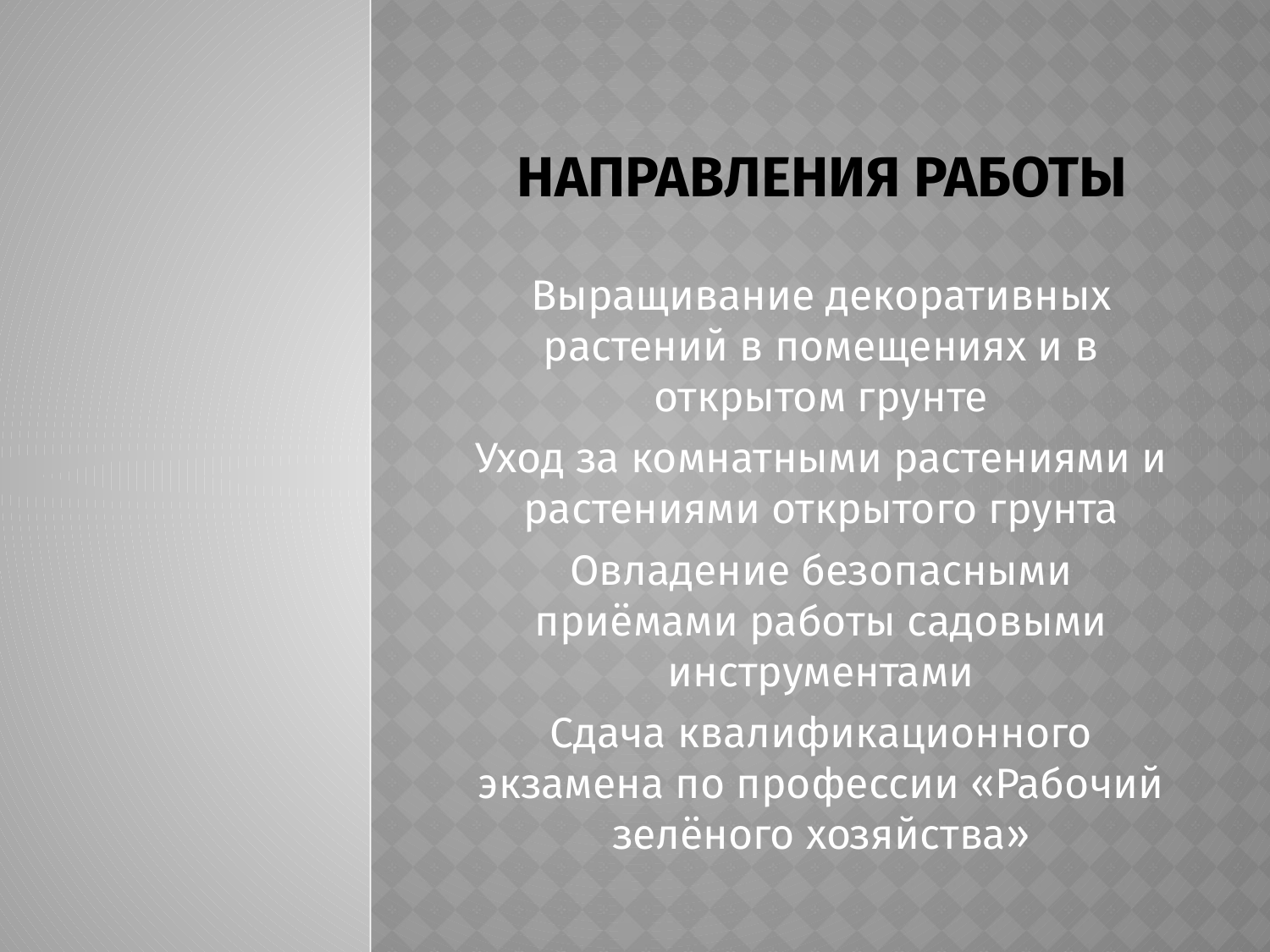

# Направления работы
Выращивание декоративных растений в помещениях и в открытом грунте
Уход за комнатными растениями и растениями открытого грунта
Овладение безопасными приёмами работы садовыми инструментами
Сдача квалификационного экзамена по профессии «Рабочий зелёного хозяйства»